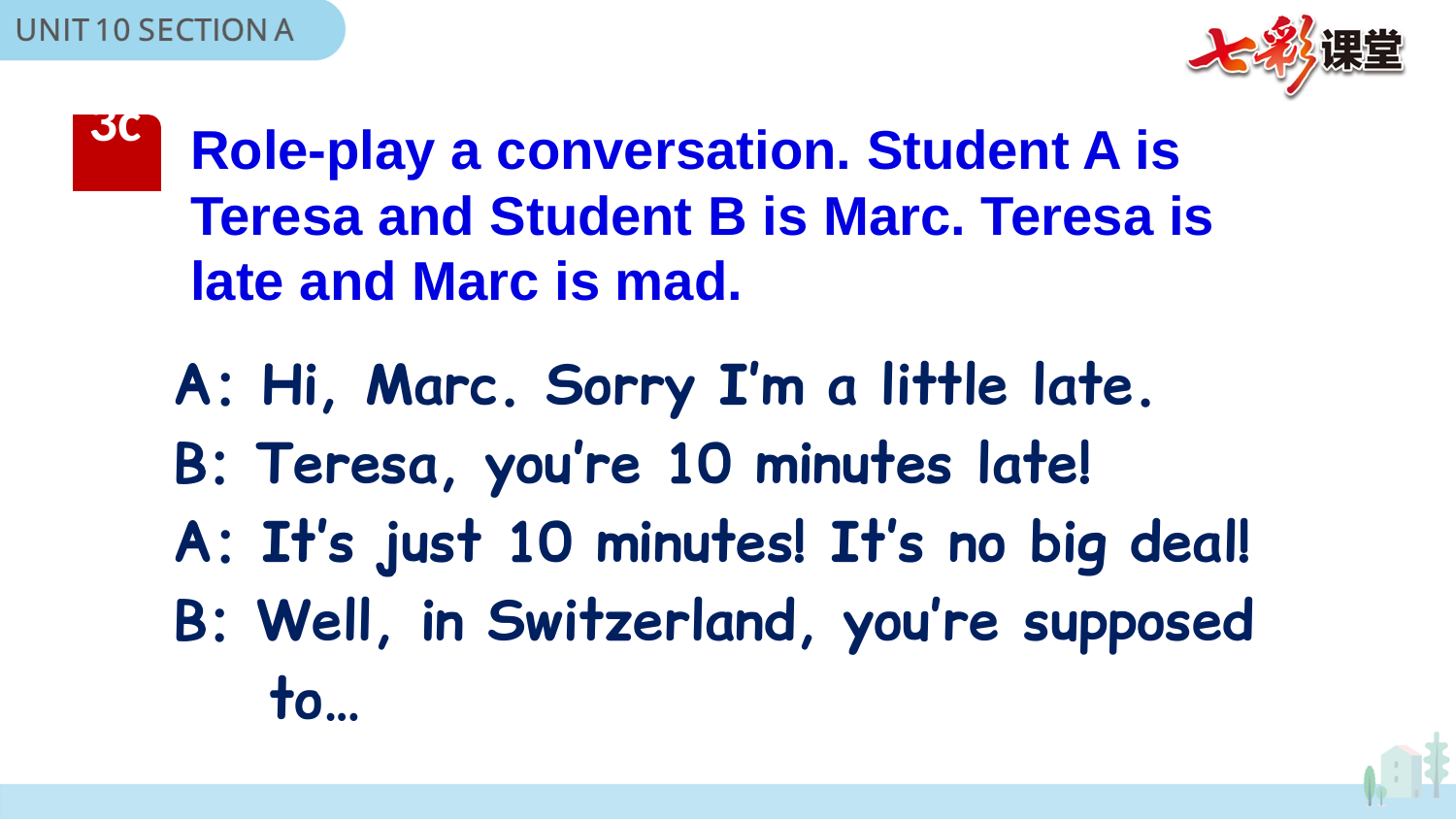

Role-play a conversation. Student A is Teresa and Student B is Marc. Teresa is late and Marc is mad.
3c
A: Hi, Marc. Sorry I’m a little late.
B: Teresa, you’re 10 minutes late!
A: It’s just 10 minutes! It’s no big deal!
B: Well, in Switzerland, you’re supposed
    to…